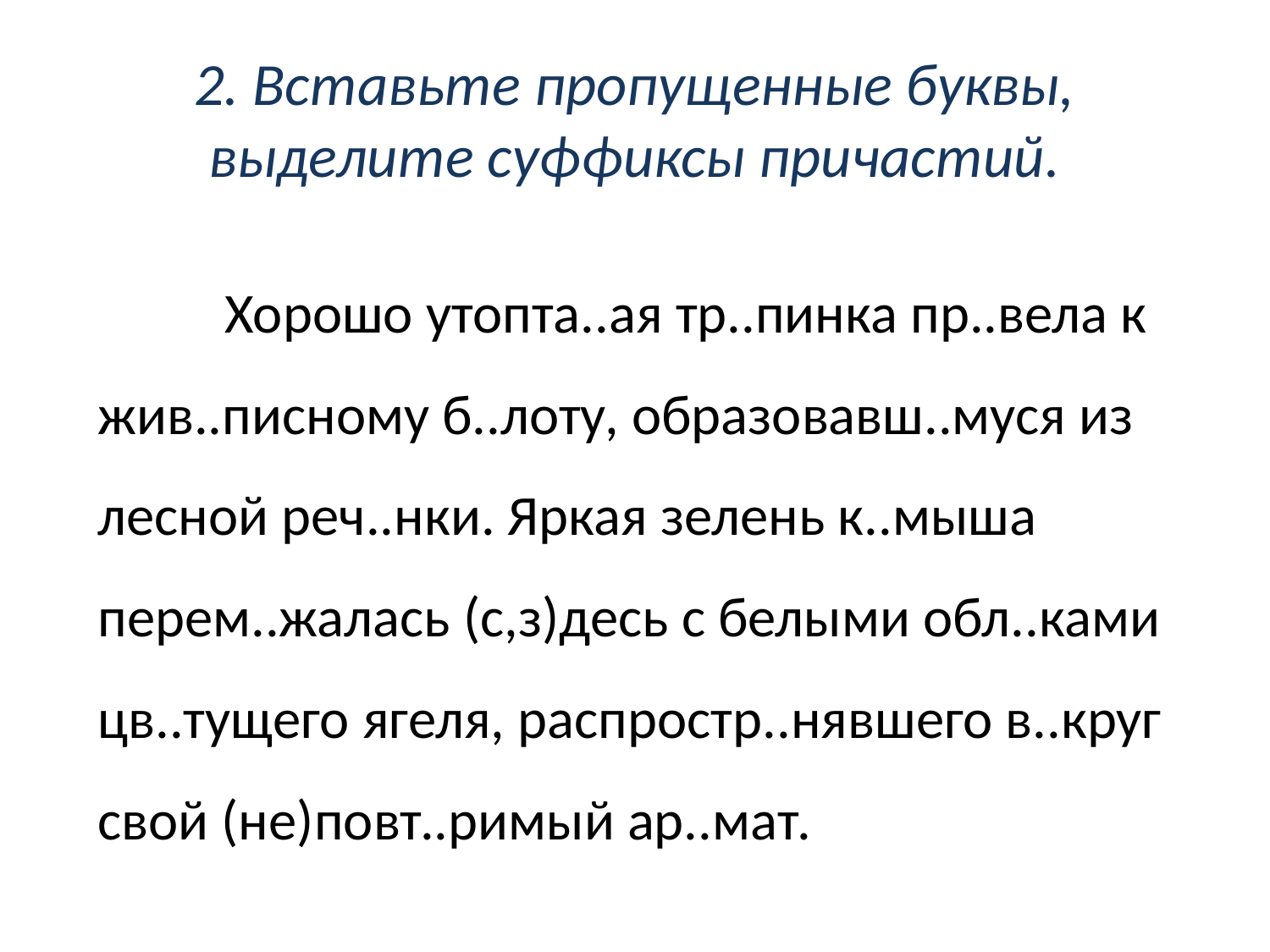

# 2. Вставьте пропущенные буквы, выделите суффиксы причастий.
	Хорошо утопта..ая тр..пинка пр..вела к жив..писному б..лоту, образовавш..муся из лесной реч..нки. Яркая зелень к..мыша перем..жалась (с,з)десь с белыми обл..ками цв..тущего ягеля, распростр..нявшего в..круг свой (не)повт..римый ар..мат.